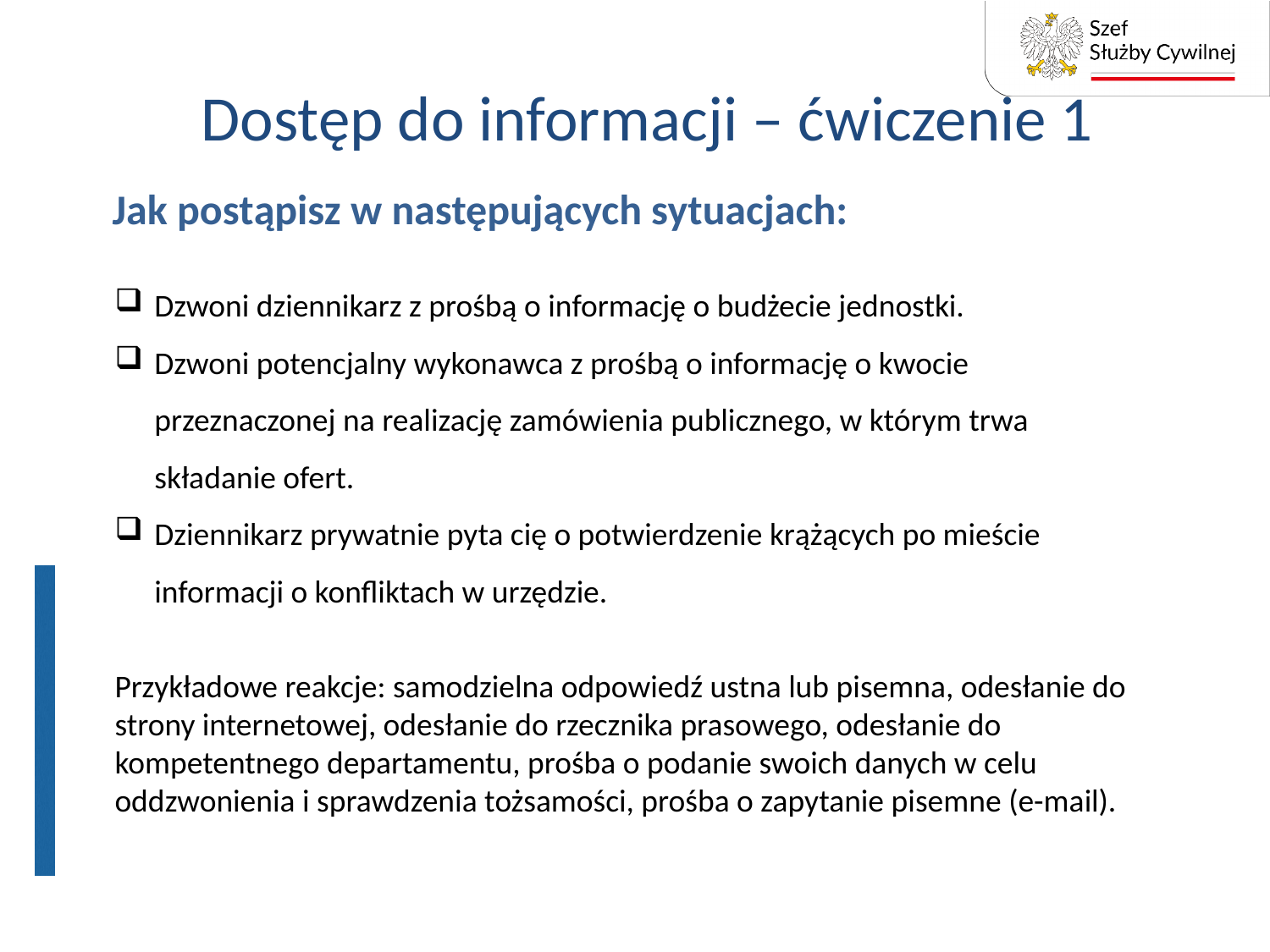

# Dostęp do informacji – ćwiczenie 1
Jak postąpisz w następujących sytuacjach:
Dzwoni dziennikarz z prośbą o informację o budżecie jednostki.
Dzwoni potencjalny wykonawca z prośbą o informację o kwocie przeznaczonej na realizację zamówienia publicznego, w którym trwa składanie ofert.
Dziennikarz prywatnie pyta cię o potwierdzenie krążących po mieście informacji o konfliktach w urzędzie.

Przykładowe reakcje: samodzielna odpowiedź ustna lub pisemna, odesłanie do strony internetowej, odesłanie do rzecznika prasowego, odesłanie do kompetentnego departamentu, prośba o podanie swoich danych w celu oddzwonienia i sprawdzenia tożsamości, prośba o zapytanie pisemne (e-mail).